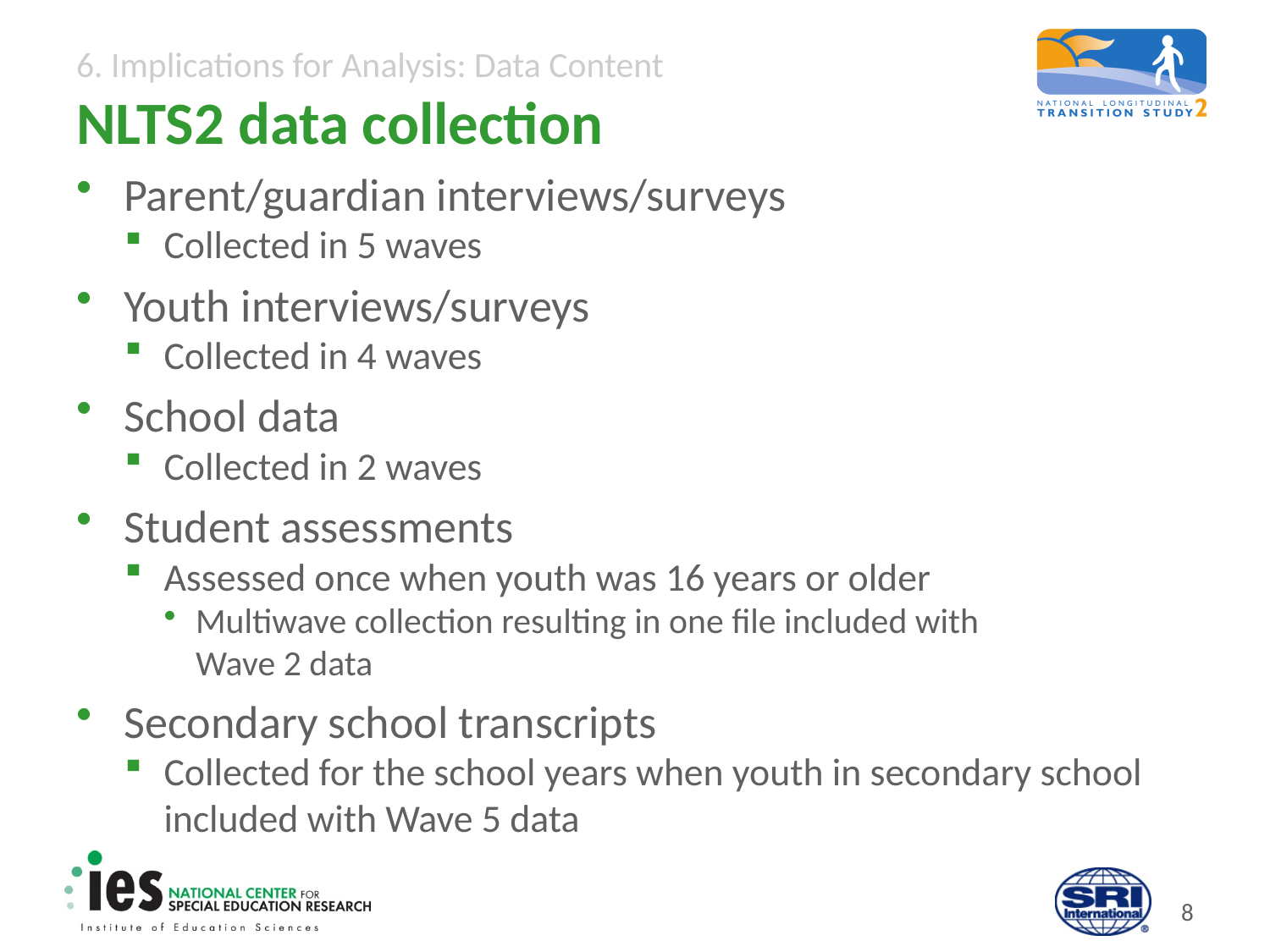

# NLTS2 data collection
Parent/guardian interviews/surveys
Collected in 5 waves
Youth interviews/surveys
Collected in 4 waves
School data
Collected in 2 waves
Student assessments
Assessed once when youth was 16 years or older
Multiwave collection resulting in one file included with
Wave 2 data
Secondary school transcripts
Collected for the school years when youth in secondary school included with Wave 5 data
8